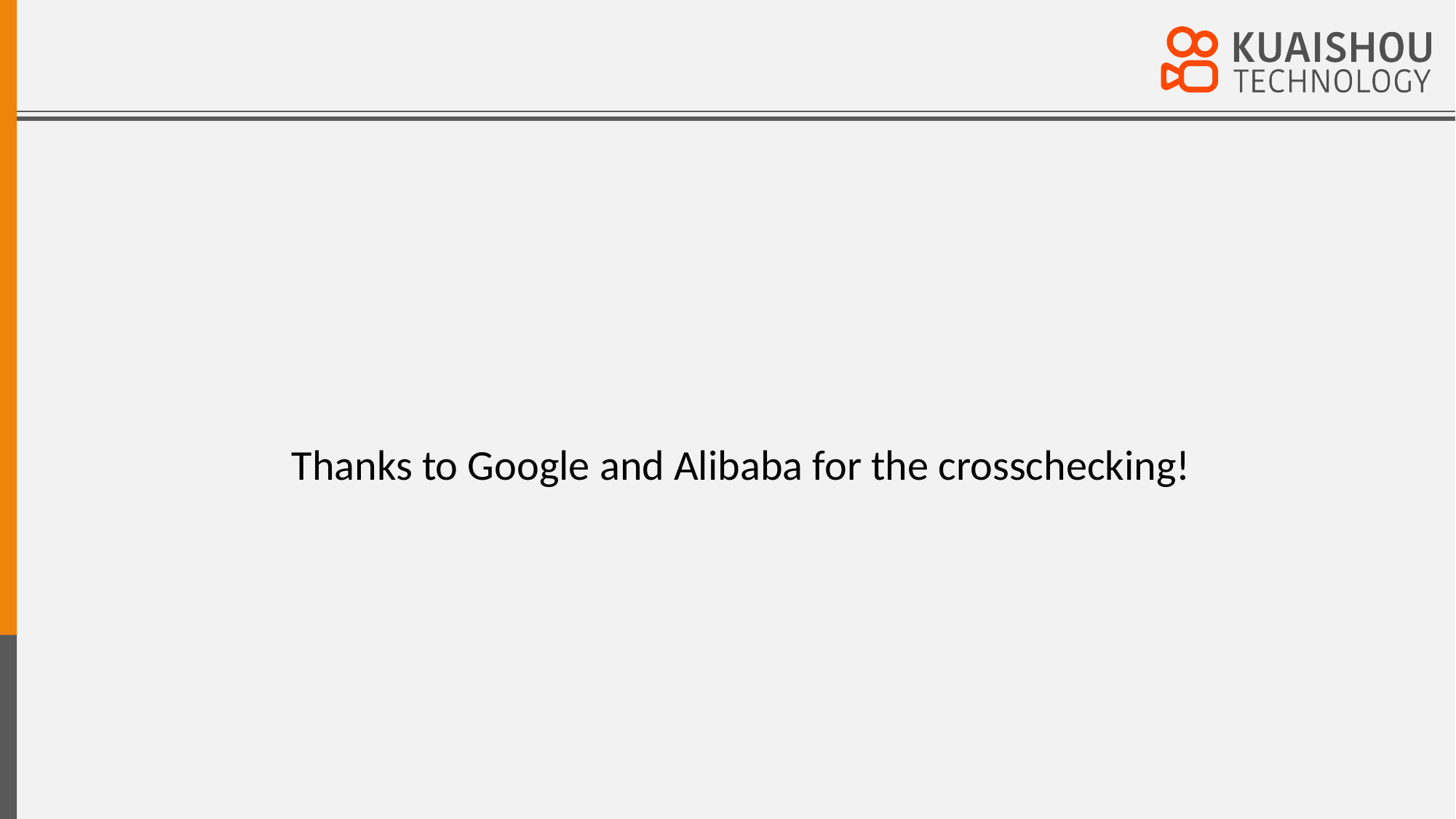

Thanks to Google and Alibaba for the crosschecking!